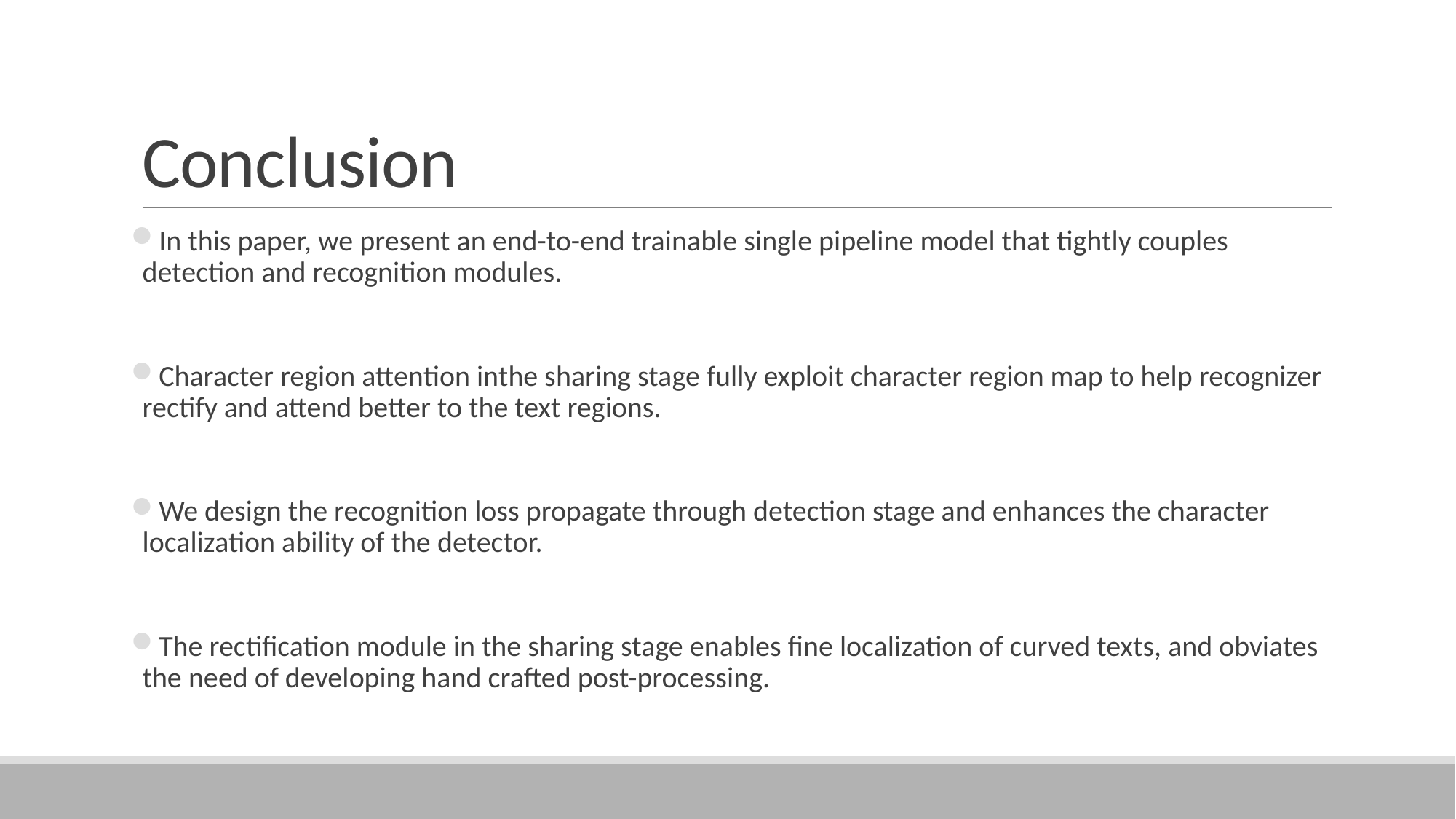

# Conclusion
In this paper, we present an end-to-end trainable single pipeline model that tightly couples detection and recognition modules.

Character region attention inthe sharing stage fully exploit character region map to help recognizer rectify and attend better to the text regions.

We design the recognition loss propagate through detection stage and enhances the character localization ability of the detector.

The rectiﬁcation module in the sharing stage enables ﬁne localization of curved texts, and obviates the need of developing hand crafted post-processing.